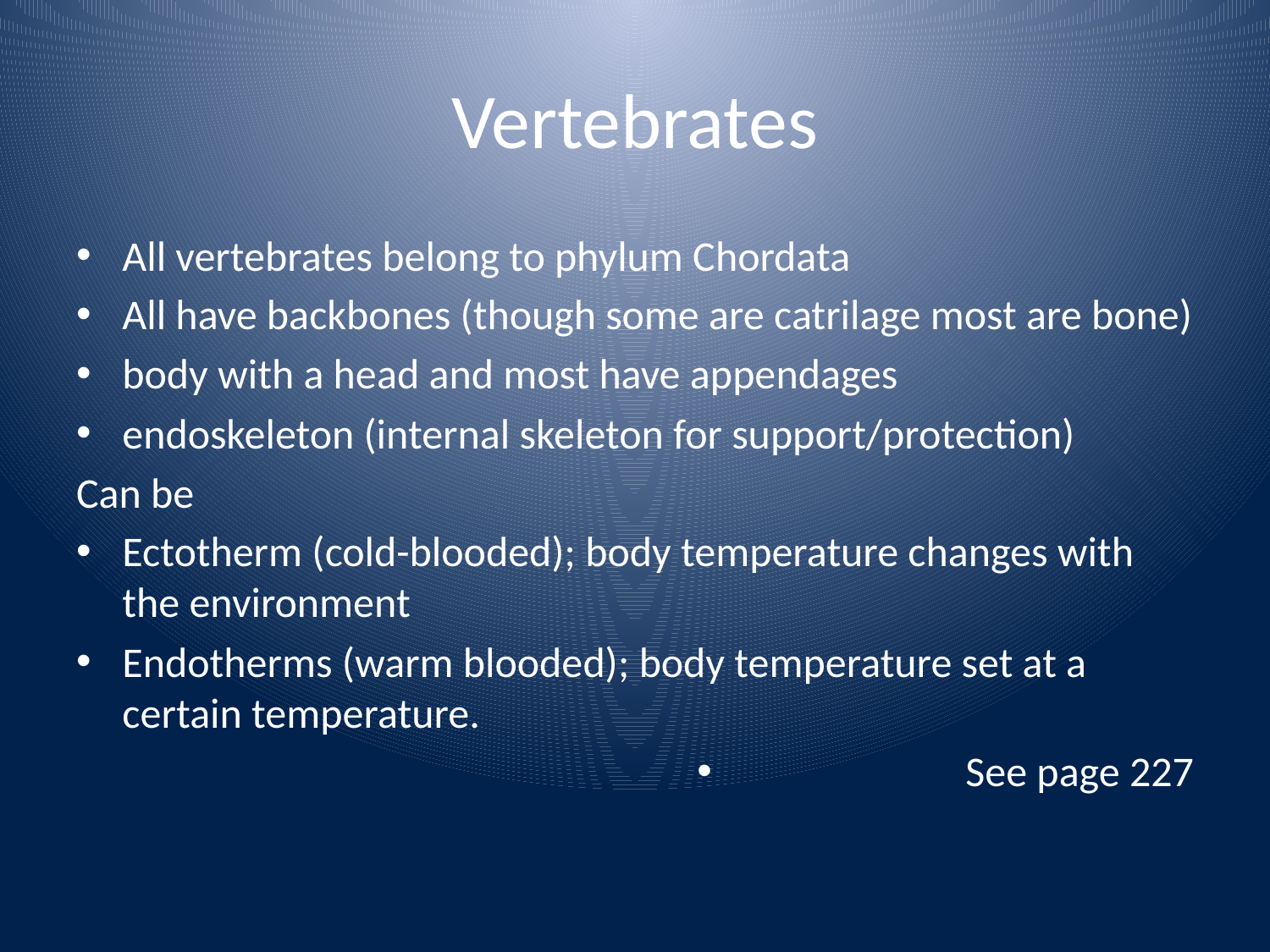

# Vertebrates
All vertebrates belong to phylum Chordata
All have backbones (though some are catrilage most are bone)
body with a head and most have appendages
endoskeleton (internal skeleton for support/protection)
Can be
Ectotherm (cold-blooded); body temperature changes with the environment
Endotherms (warm blooded); body temperature set at a certain temperature.
See page 227